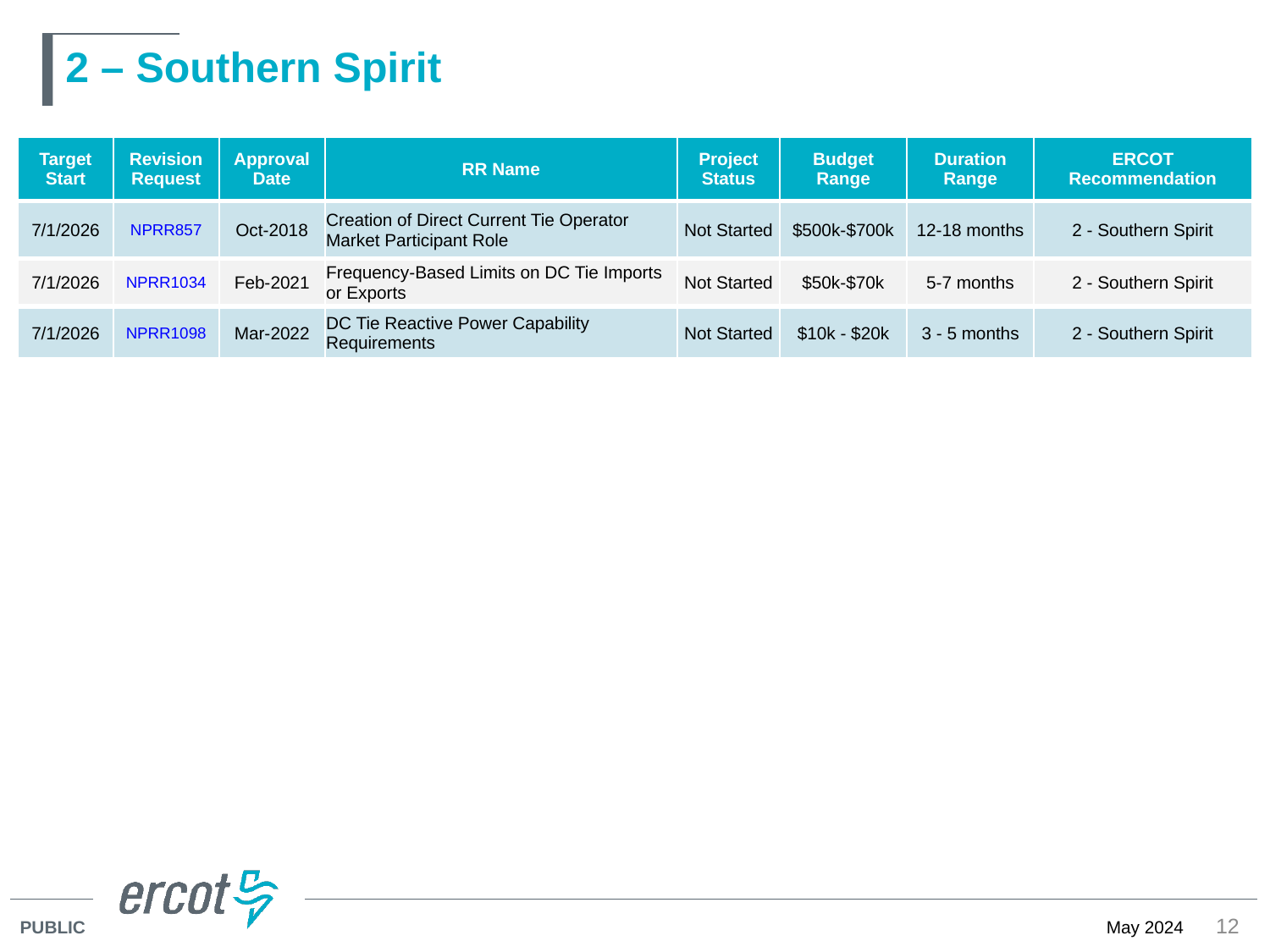

# 2 – Southern Spirit
| Target Start | Revision Request | Approval Date | RR Name | Project Status | Budget Range | Duration Range | ERCOT Recommendation |
| --- | --- | --- | --- | --- | --- | --- | --- |
| 7/1/2026 | NPRR857 | Oct-2018 | Creation of Direct Current Tie Operator Market Participant Role | Not Started | $500k-$700k | 12-18 months | 2 - Southern Spirit |
| 7/1/2026 | NPRR1034 | Feb-2021 | Frequency-Based Limits on DC Tie Imports or Exports | Not Started | $50k-$70k | 5-7 months | 2 - Southern Spirit |
| 7/1/2026 | NPRR1098 | Mar-2022 | DC Tie Reactive Power Capability Requirements | Not Started | $10k - $20k | 3 - 5 months | 2 - Southern Spirit |
12